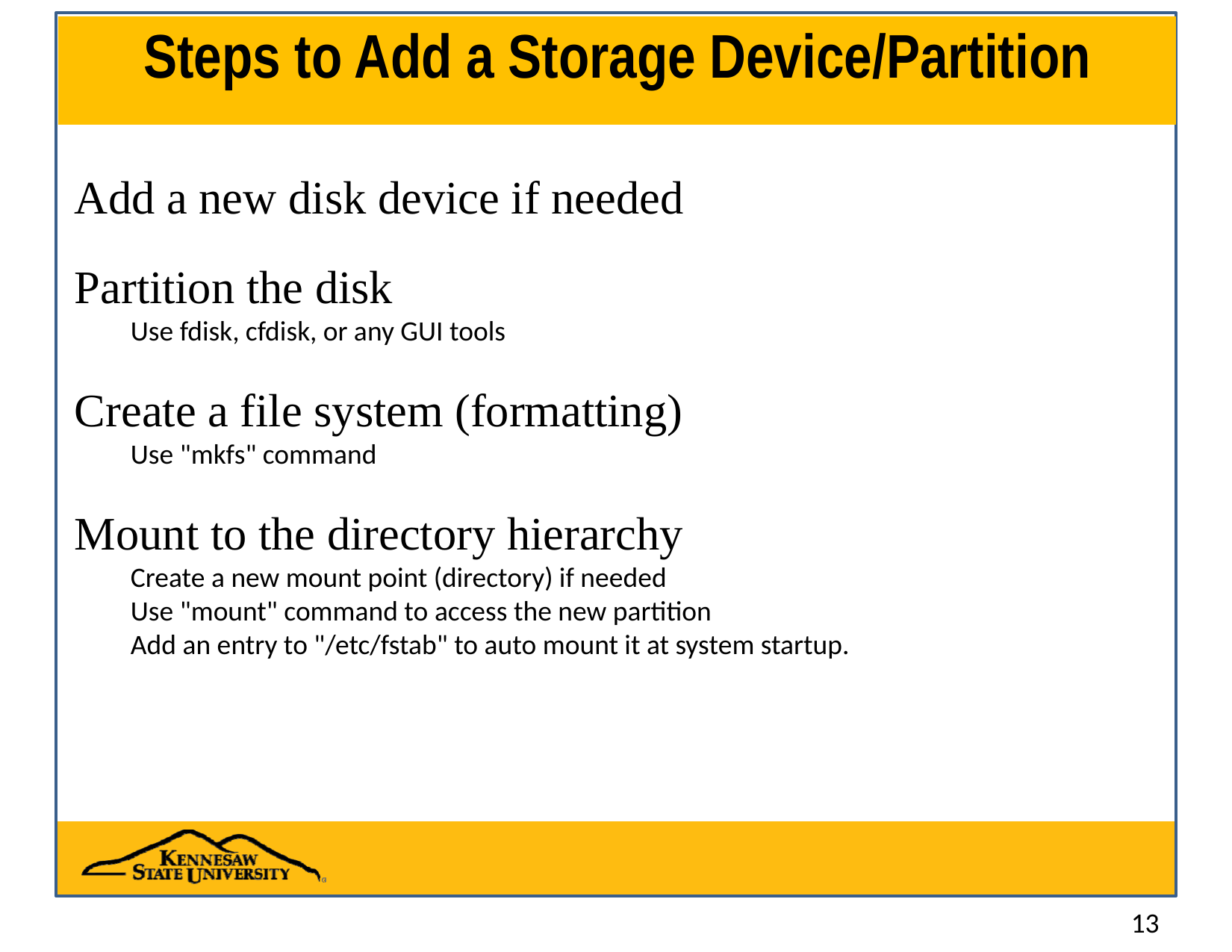

# Steps to Add a Storage Device/Partition
Add a new disk device if needed

Partition the disk
Use fdisk, cfdisk, or any GUI tools

Create a file system (formatting)
Use "mkfs" command

Mount to the directory hierarchy
Create a new mount point (directory) if needed
Use "mount" command to access the new partition
Add an entry to "/etc/fstab" to auto mount it at system startup.